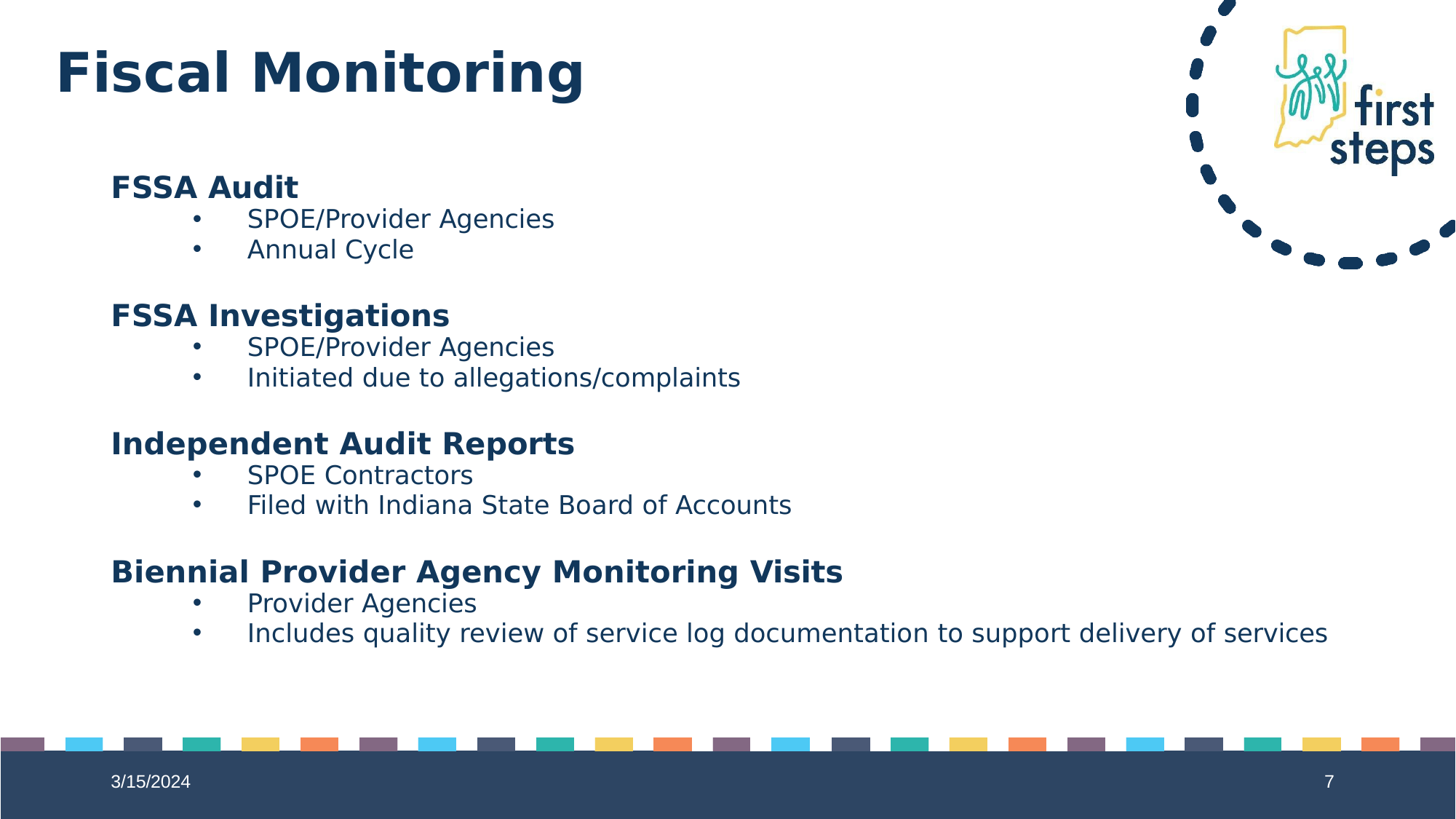

# Fiscal Monitoring
FSSA Audit
SPOE/Provider Agencies
Annual Cycle

FSSA Investigations
SPOE/Provider Agencies
Initiated due to allegations/complaints

Independent Audit Reports
SPOE Contractors
Filed with Indiana State Board of Accounts

Biennial Provider Agency Monitoring Visits
Provider Agencies
Includes quality review of service log documentation to support delivery of services
3/15/2024
7